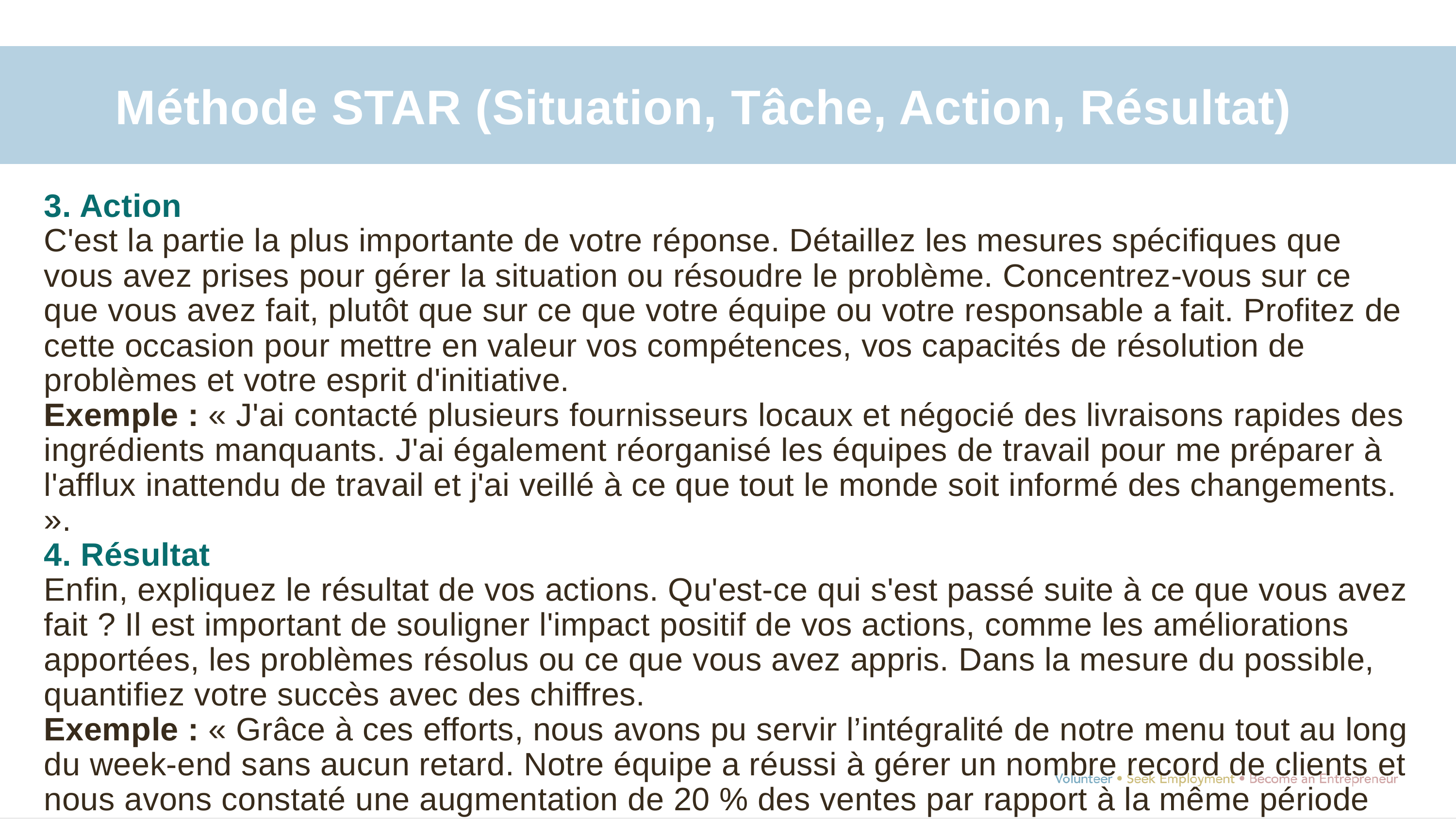

Méthode STAR (Situation, Tâche, Action, Résultat)
3. Action
C'est la partie la plus importante de votre réponse. Détaillez les mesures spécifiques que vous avez prises pour gérer la situation ou résoudre le problème. Concentrez-vous sur ce que vous avez fait, plutôt que sur ce que votre équipe ou votre responsable a fait. Profitez de cette occasion pour mettre en valeur vos compétences, vos capacités de résolution de problèmes et votre esprit d'initiative.
Exemple : « J'ai contacté plusieurs fournisseurs locaux et négocié des livraisons rapides des ingrédients manquants. J'ai également réorganisé les équipes de travail pour me préparer à l'afflux inattendu de travail et j'ai veillé à ce que tout le monde soit informé des changements. ».
4. Résultat
Enfin, expliquez le résultat de vos actions. Qu'est-ce qui s'est passé suite à ce que vous avez fait ? Il est important de souligner l'impact positif de vos actions, comme les améliorations apportées, les problèmes résolus ou ce que vous avez appris. Dans la mesure du possible, quantifiez votre succès avec des chiffres.
Exemple : « Grâce à ces efforts, nous avons pu servir l’intégralité de notre menu tout au long du week-end sans aucun retard. Notre équipe a réussi à gérer un nombre record de clients et nous avons constaté une augmentation de 20 % des ventes par rapport à la même période de l’année précédente. »